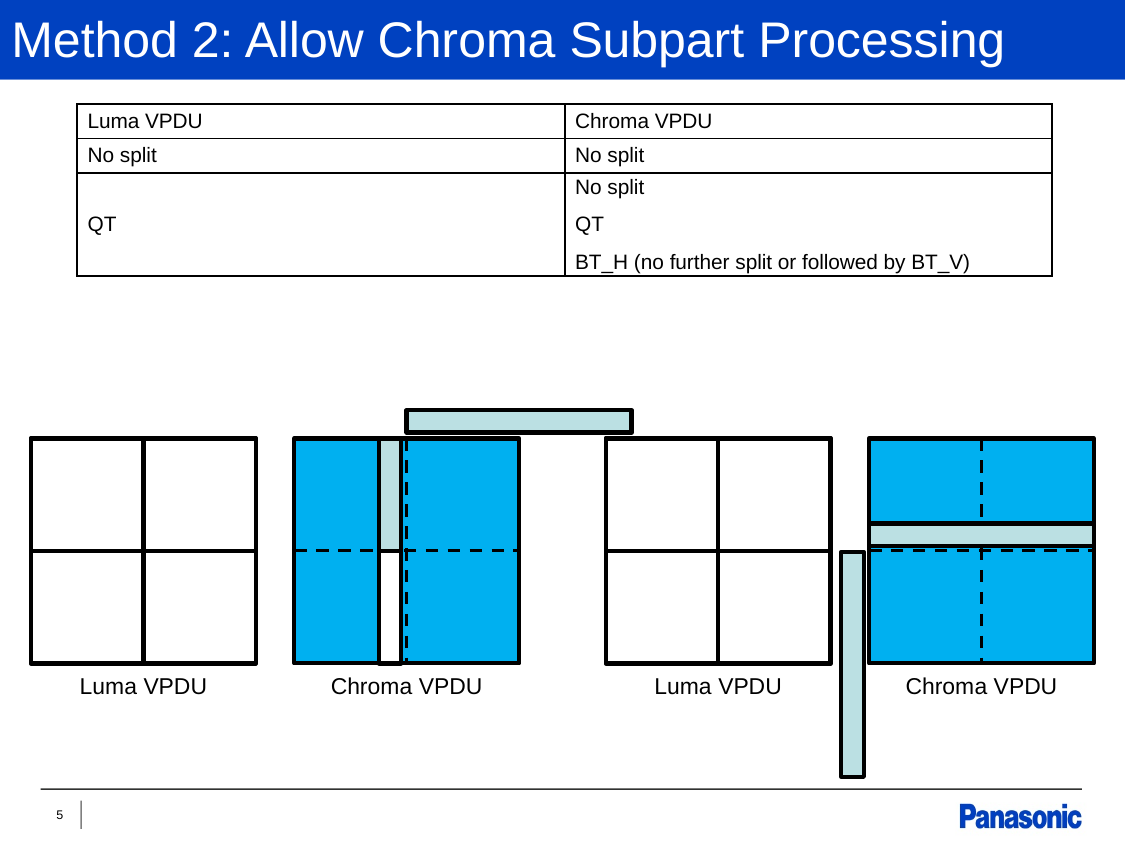

# Method 2: Allow Chroma Subpart Processing

| Luma VPDU | Chroma VPDU |
| --- | --- |
| No split | No split |
| QT | No split QT BT\_H (no further split or followed by BT\_V) |

Luma VPDU
Chroma VPDU
Luma VPDU
Chroma VPDU